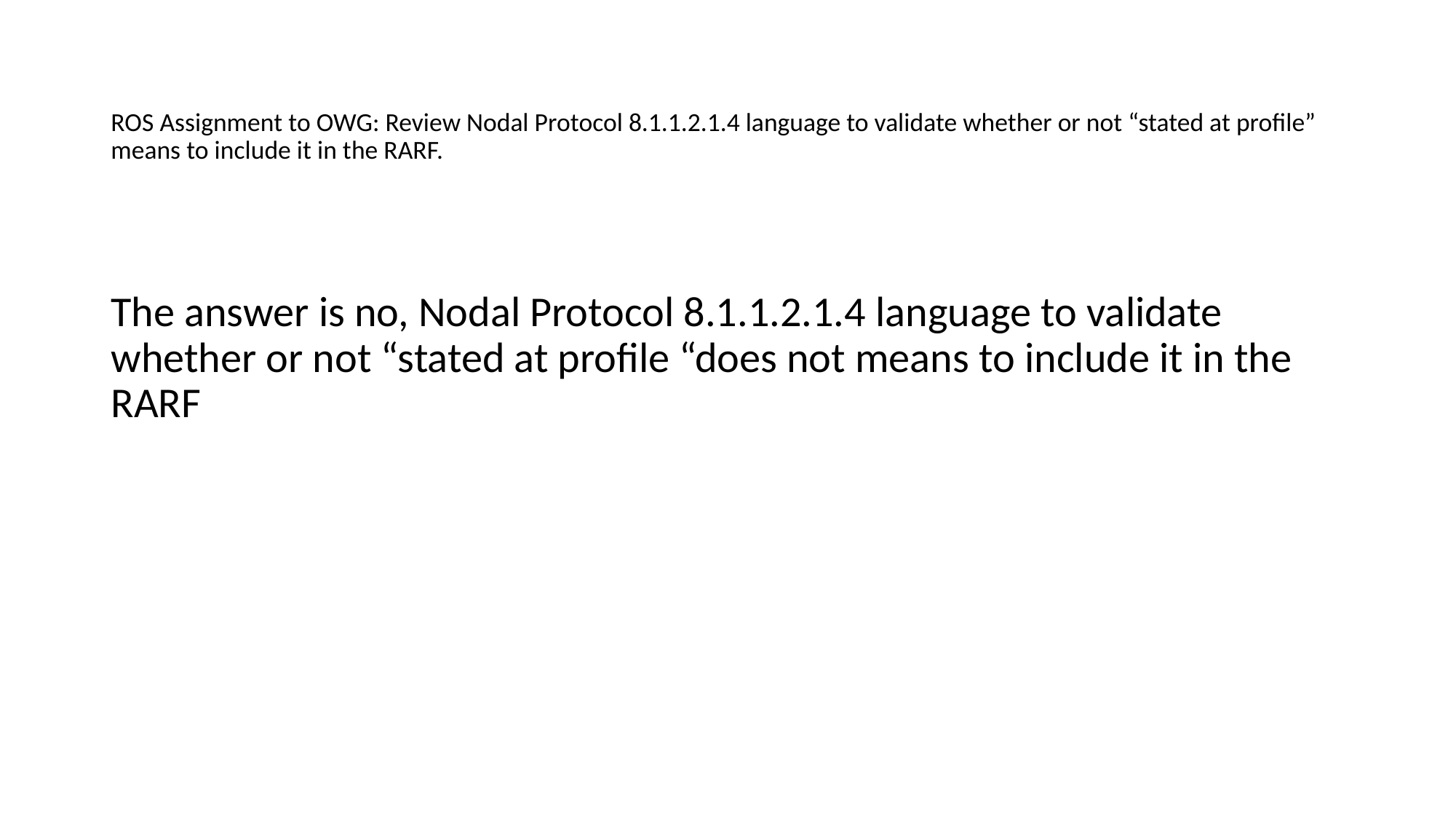

# ROS Assignment to OWG: Review Nodal Protocol 8.1.1.2.1.4 language to validate whether or not “stated at profile” means to include it in the RARF.

The answer is no, Nodal Protocol 8.1.1.2.1.4 language to validate whether or not “stated at profile “does not means to include it in the RARF